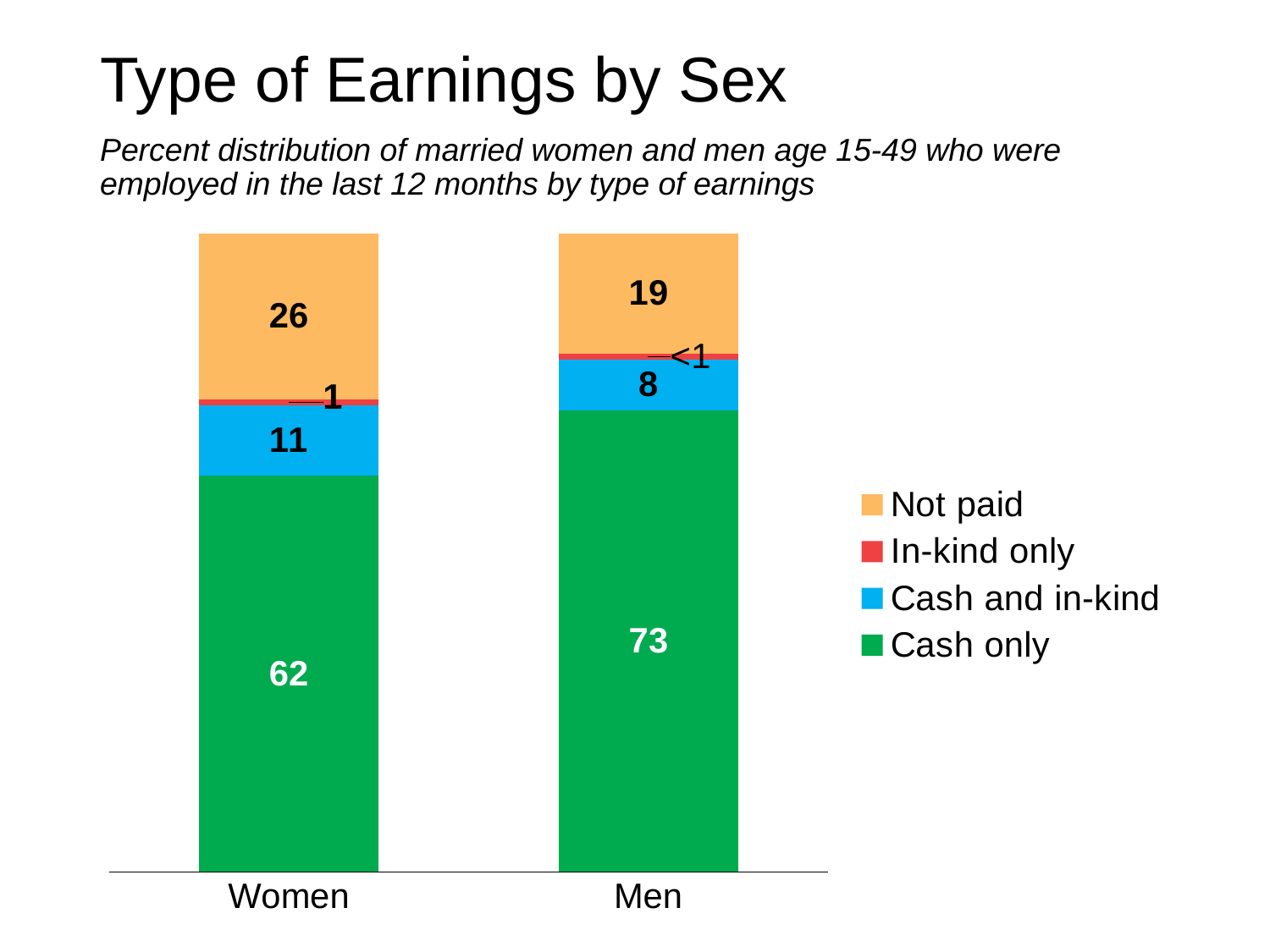

# Type of Earnings by Sex
Percent distribution of married women and men age 15-49 who were employed in the last 12 months by type of earnings

### Chart

| Category | Cash only | Cash and in-kind | In-kind only | Not paid |
|---|---|---|---|---|
| Women | 62.0 | 11.0 | 1.0 | 26.0 |
| Men | 73.0 | 8.0 | 1.0 | 19.0 |